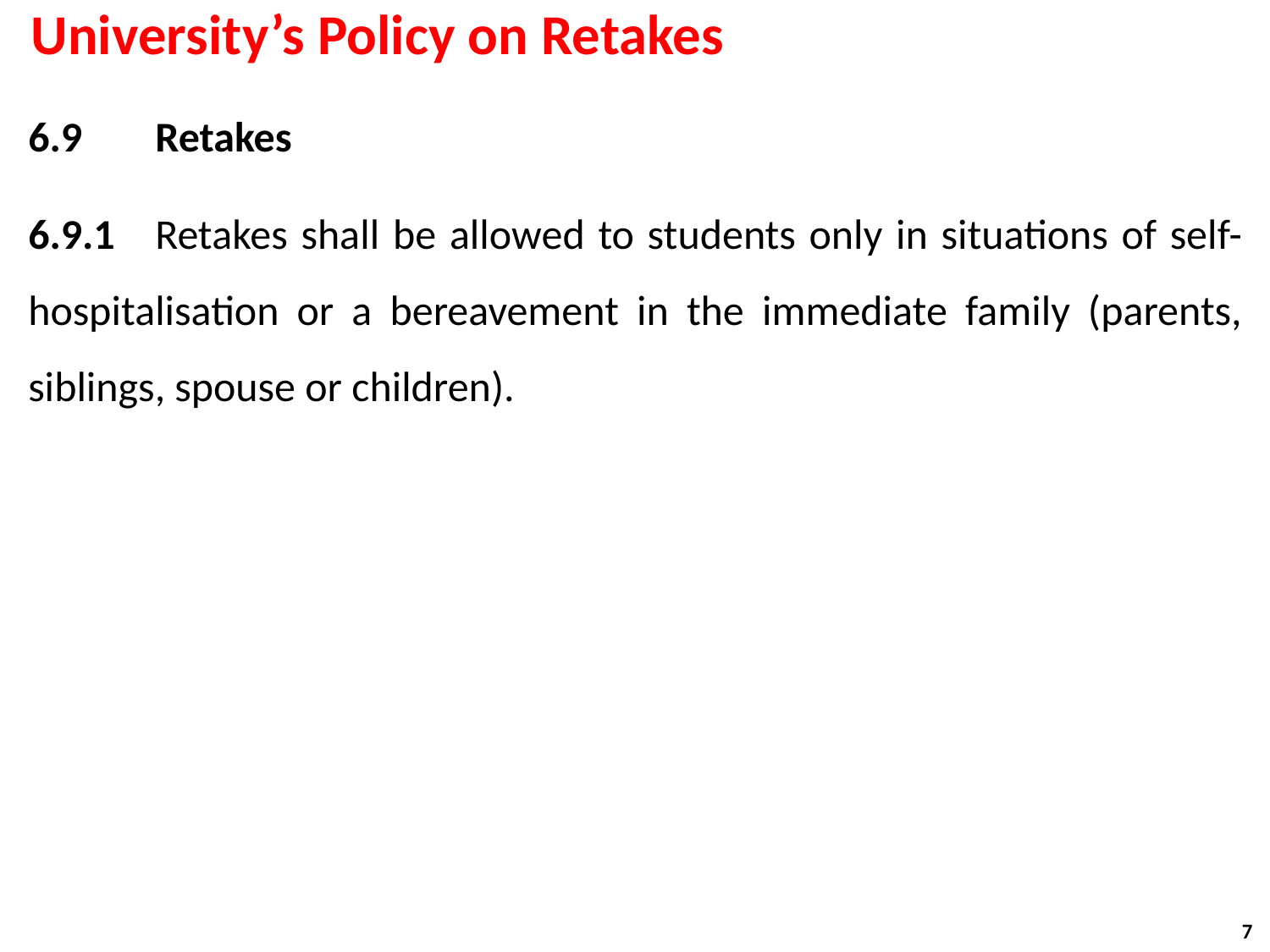

# University’s Policy on Retakes
6.9	Retakes
6.9.1	Retakes shall be allowed to students only in situations of self-hospitalisation or a bereavement in the immediate family (parents, siblings, spouse or children).
7